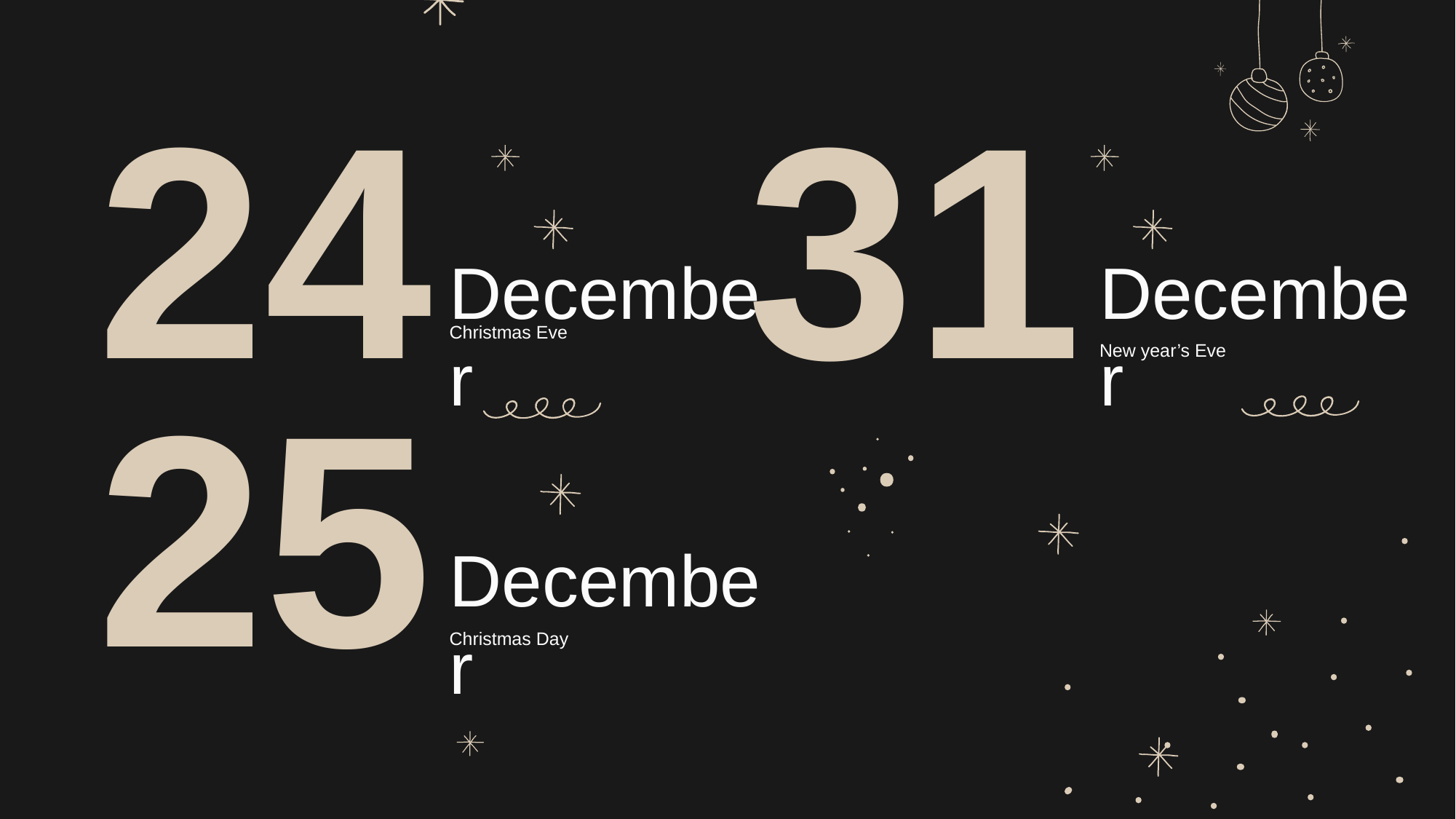

24
31

December
December
Christmas Eve
New year’s Eve
25

December

Christmas Day